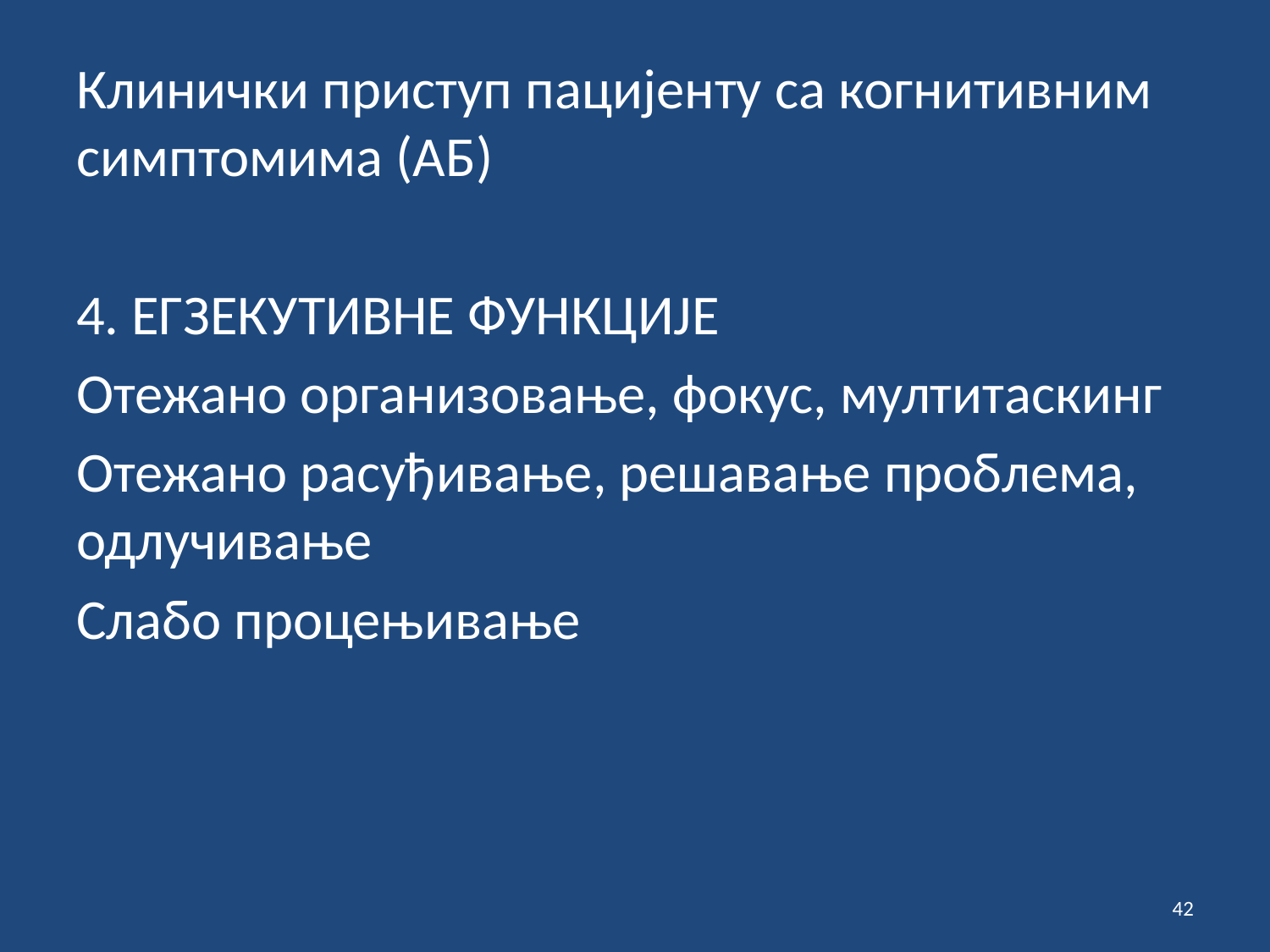

#
Клинички приступ пацијенту са когнитивним симптомима (АБ)

4. ЕГЗЕКУТИВНЕ ФУНКЦИЈЕ
Отежано организовање, фокус, мултитаскинг
Отежано расуђивање, решавање проблема, одлучивање
Слабо процењивање
42